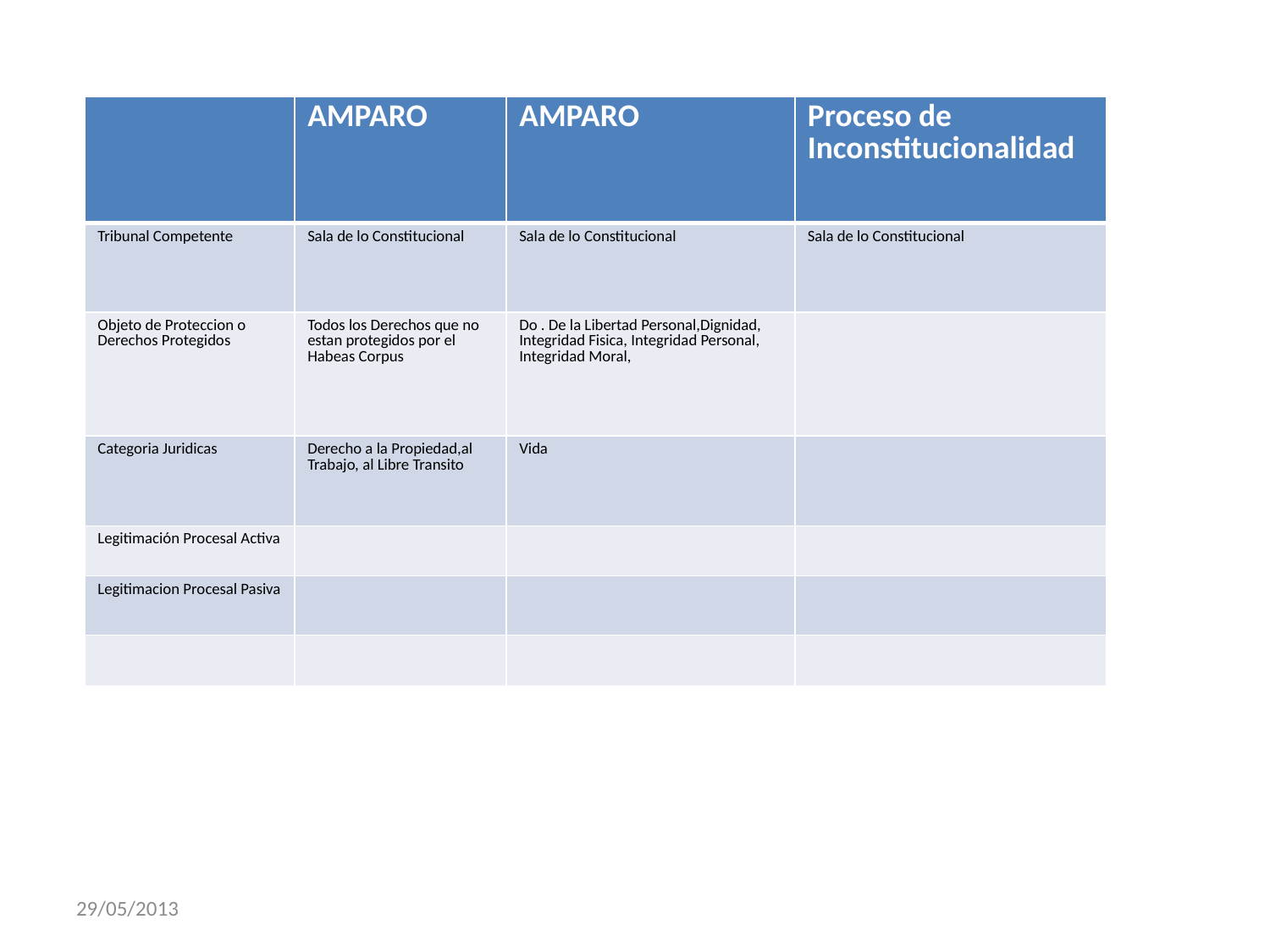

|  | AMPARO | AMPARO | Proceso de Inconstitucionalidad |
| --- | --- | --- | --- |
| Tribunal Competente | Sala de lo Constitucional | Sala de lo Constitucional | Sala de lo Constitucional |
| Objeto de Proteccion o Derechos Protegidos | Todos los Derechos que no estan protegidos por el Habeas Corpus | Do . De la Libertad Personal,Dignidad, Integridad Fisica, Integridad Personal, Integridad Moral, |  |
| Categoria Juridicas | Derecho a la Propiedad,al Trabajo, al Libre Transito | Vida |  |
| Legitimación Procesal Activa |  |  |  |
| Legitimacion Procesal Pasiva |  |  |  |
|  |  |  |  |
# Procedimientos Especiales: AMPARO
TRIBUNAL  COMPETENTE
SALA DE LO CONSTITUCIONAL
29/05/2013